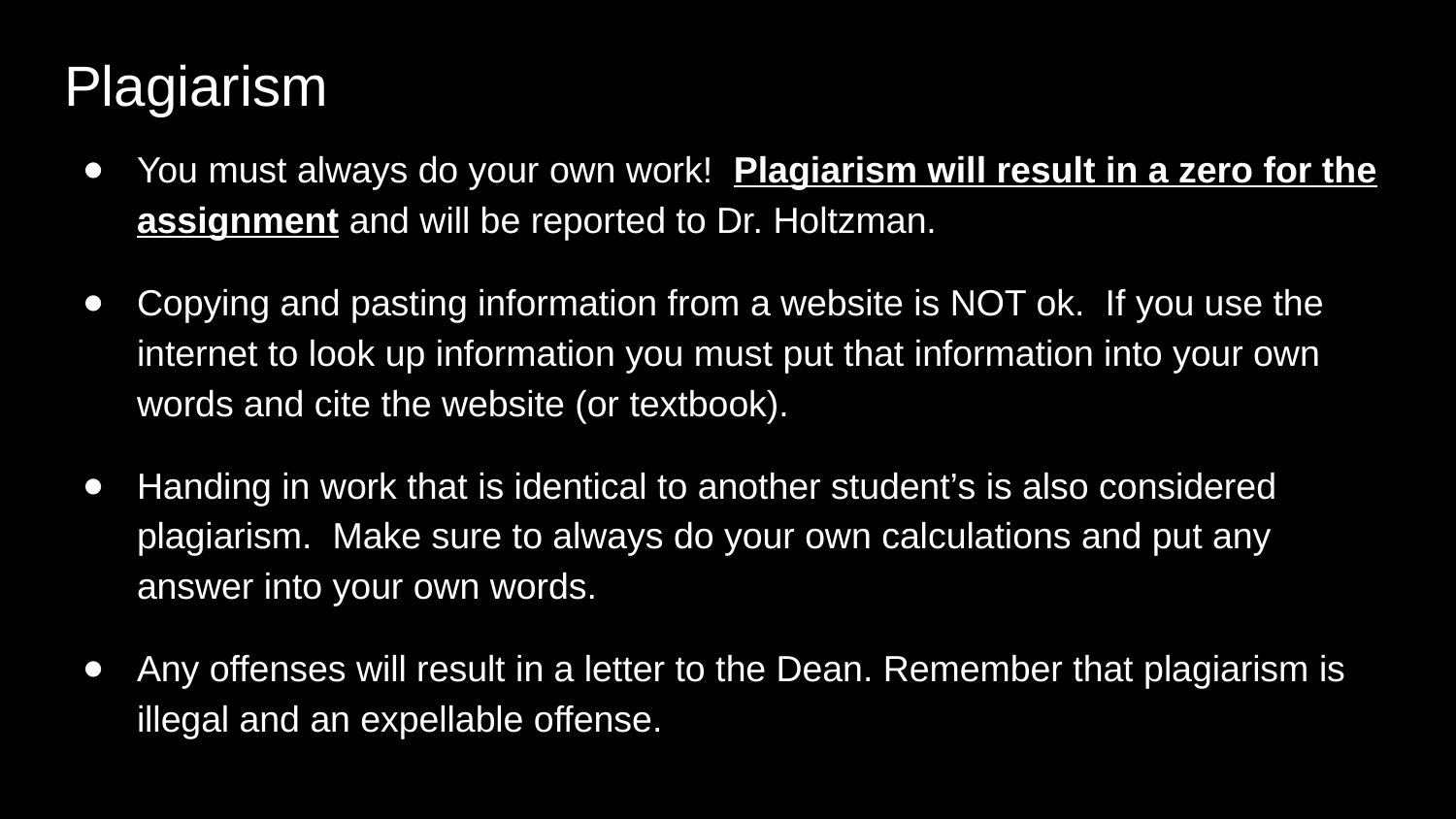

# Plagiarism
You must always do your own work!  Plagiarism will result in a zero for the assignment and will be reported to Dr. Holtzman.
Copying and pasting information from a website is NOT ok.  If you use the internet to look up information you must put that information into your own words and cite the website (or textbook).
Handing in work that is identical to another student’s is also considered plagiarism.  Make sure to always do your own calculations and put any answer into your own words.
Any offenses will result in a letter to the Dean. Remember that plagiarism is illegal and an expellable offense.